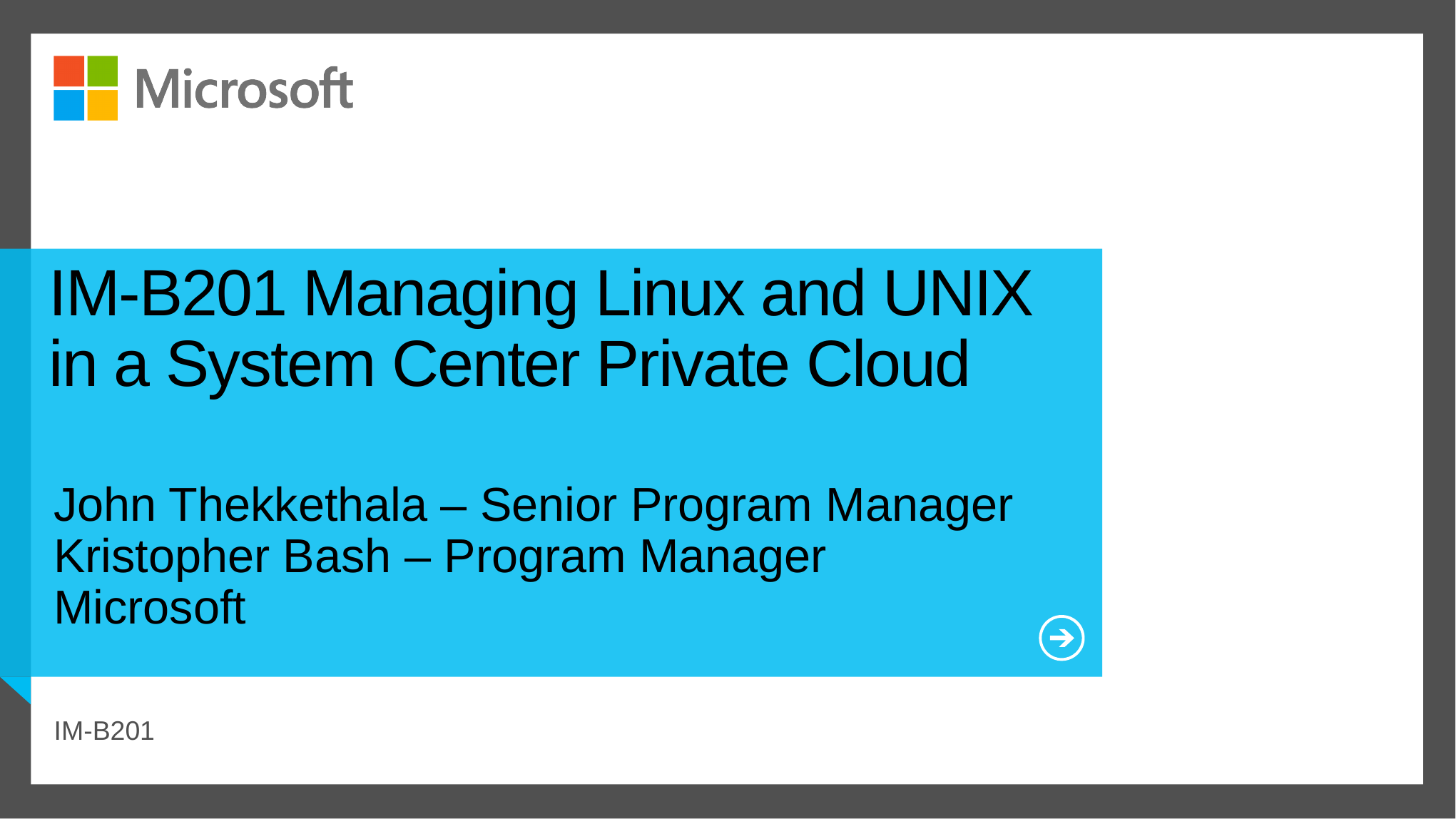

# IM-B201 Managing Linux and UNIX in a System Center Private Cloud
John Thekkethala – Senior Program Manager
Kristopher Bash – Program Manager
Microsoft
IM-B201